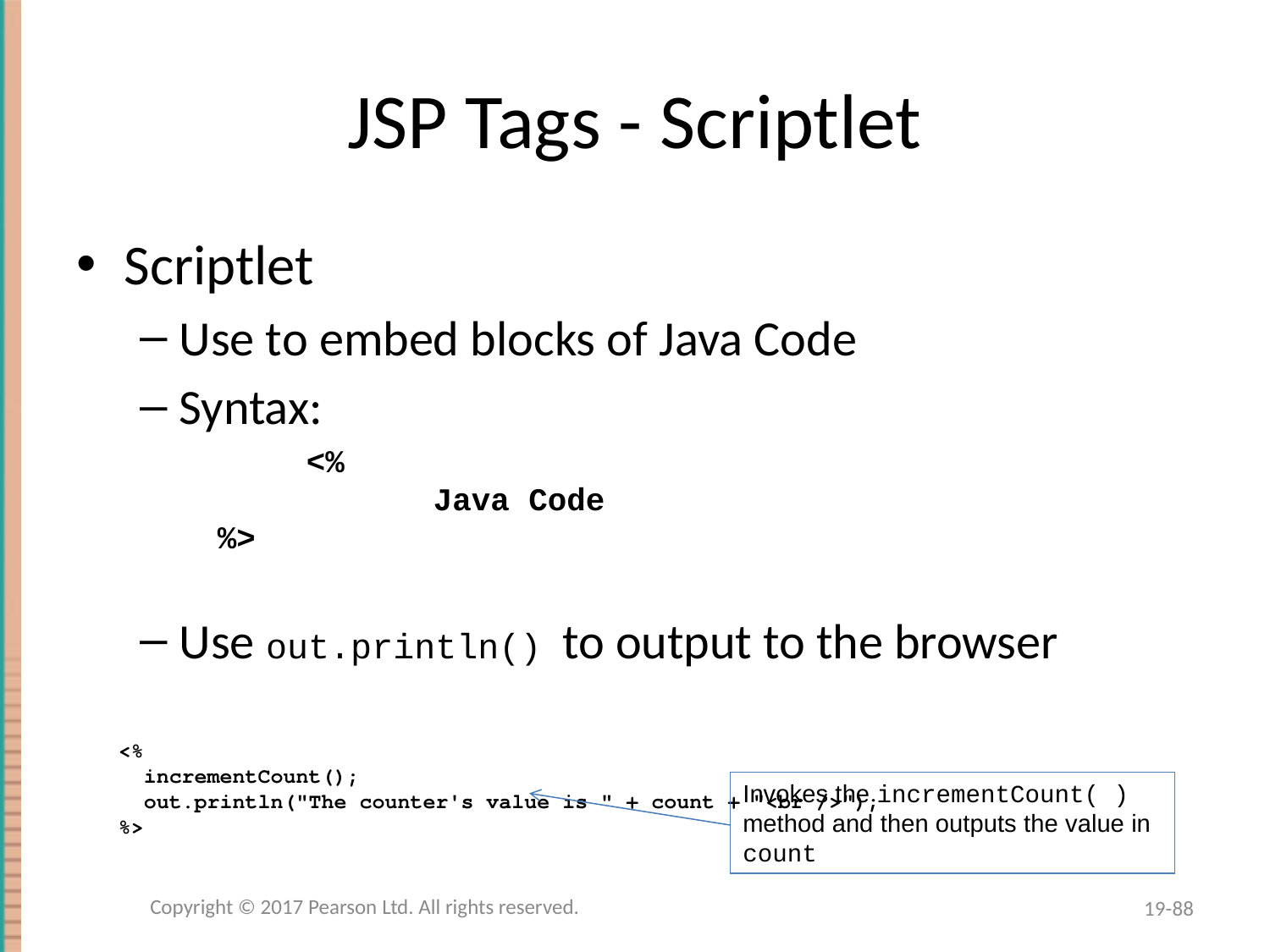

# JSP Tags - Scriptlet
Scriptlet
Use to embed blocks of Java Code
Syntax:
		<%
		Java Code
  %>

Use out.println() to output to the browser

<%
  incrementCount();
  out.println("The counter's value is " + count + "<br />");
%>
Invokes the incrementCount( ) method and then outputs the value in count
Copyright © 2017 Pearson Ltd. All rights reserved.
19-88